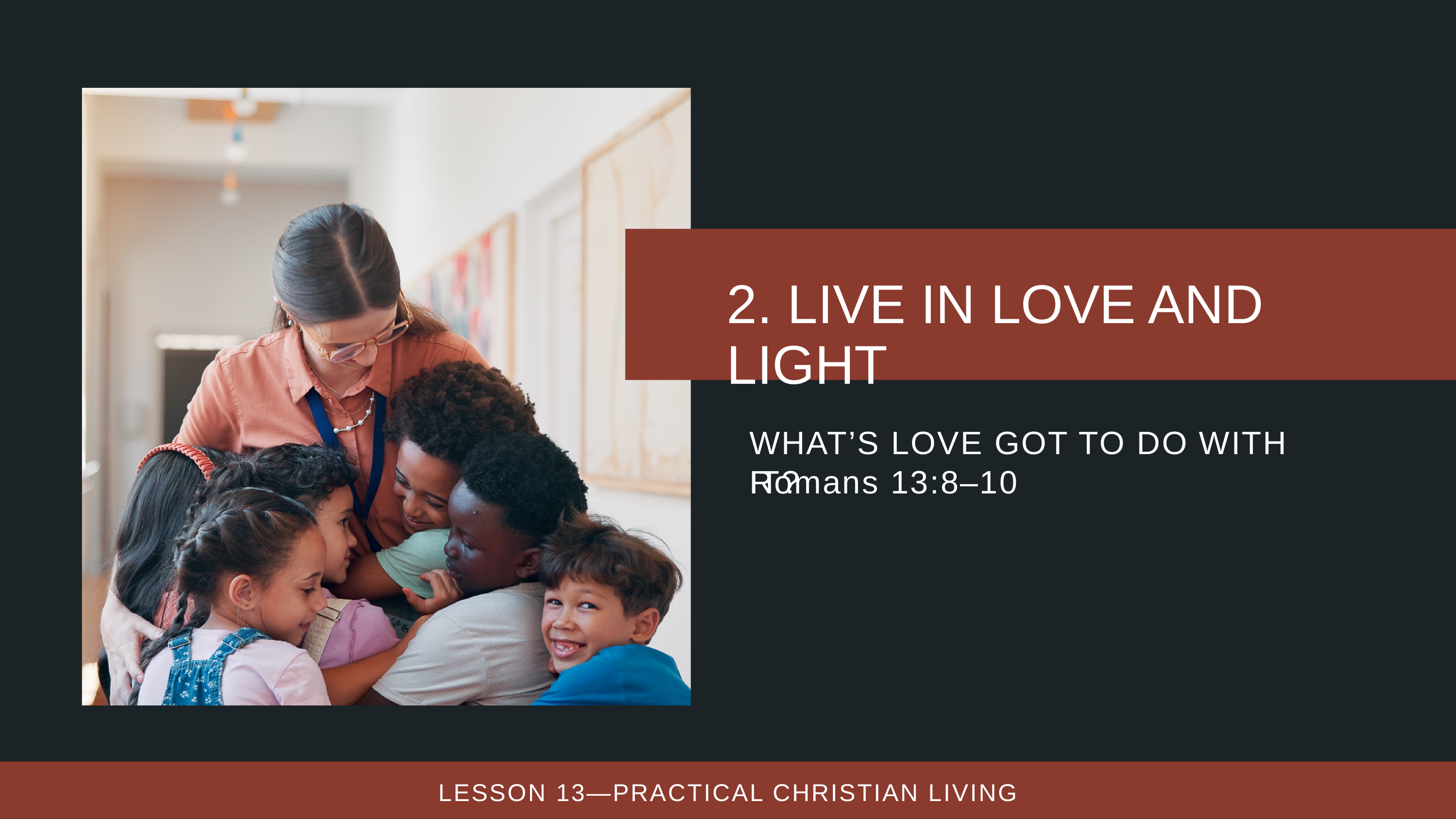

WHAT’S LOVE GOT TO DO WITH IT?
Romans 13:8–10